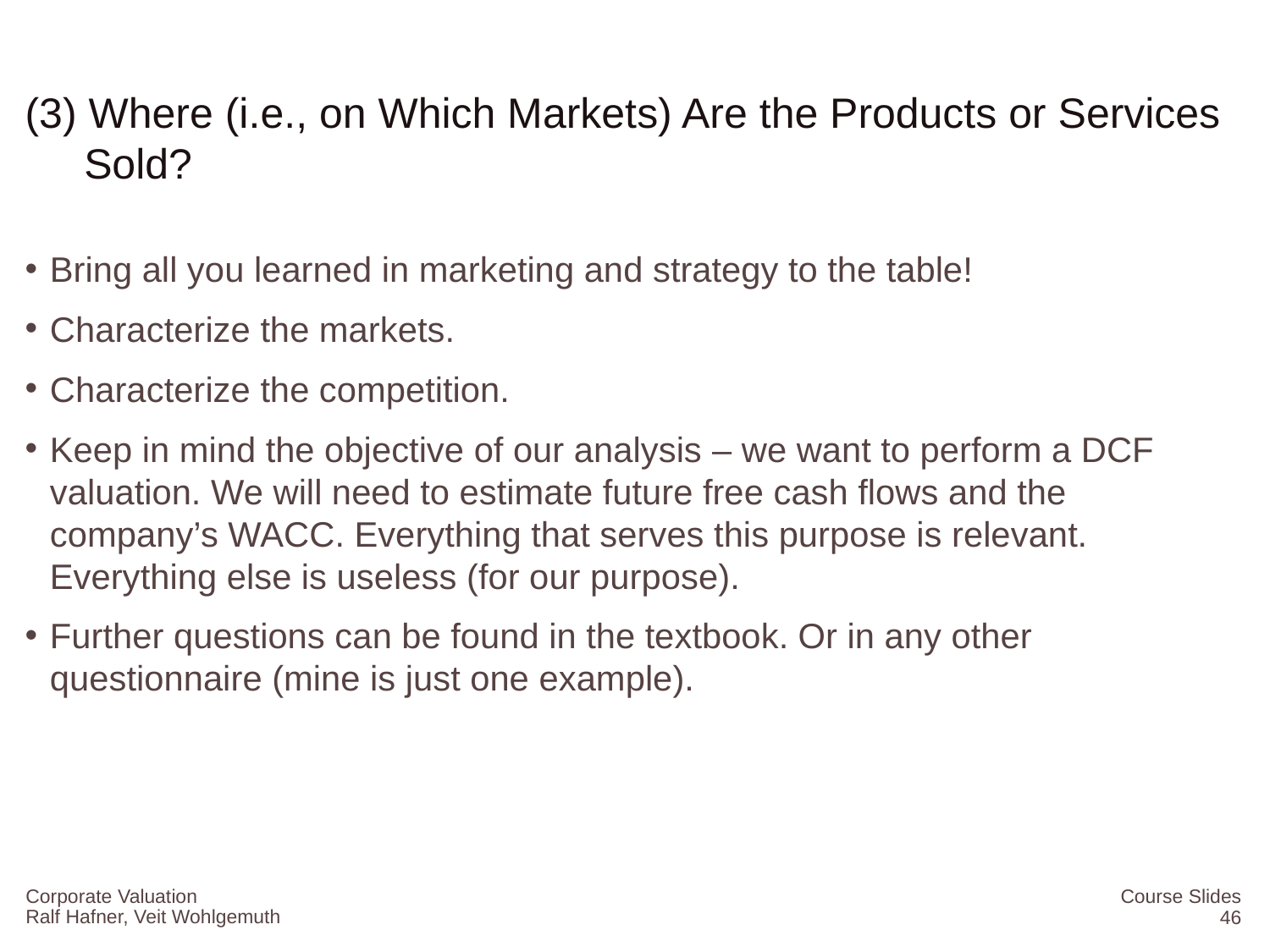

# (3) Where (i.e., on Which Markets) Are the Products or Services Sold?
Bring all you learned in marketing and strategy to the table!
Characterize the markets.
Characterize the competition.
Keep in mind the objective of our analysis – we want to perform a DCF valuation. We will need to estimate future free cash flows and the company’s WACC. Everything that serves this purpose is relevant. Everything else is useless (for our purpose).
Further questions can be found in the textbook. Or in any other questionnaire (mine is just one example).
Corporate Valuation
Course Slides
46